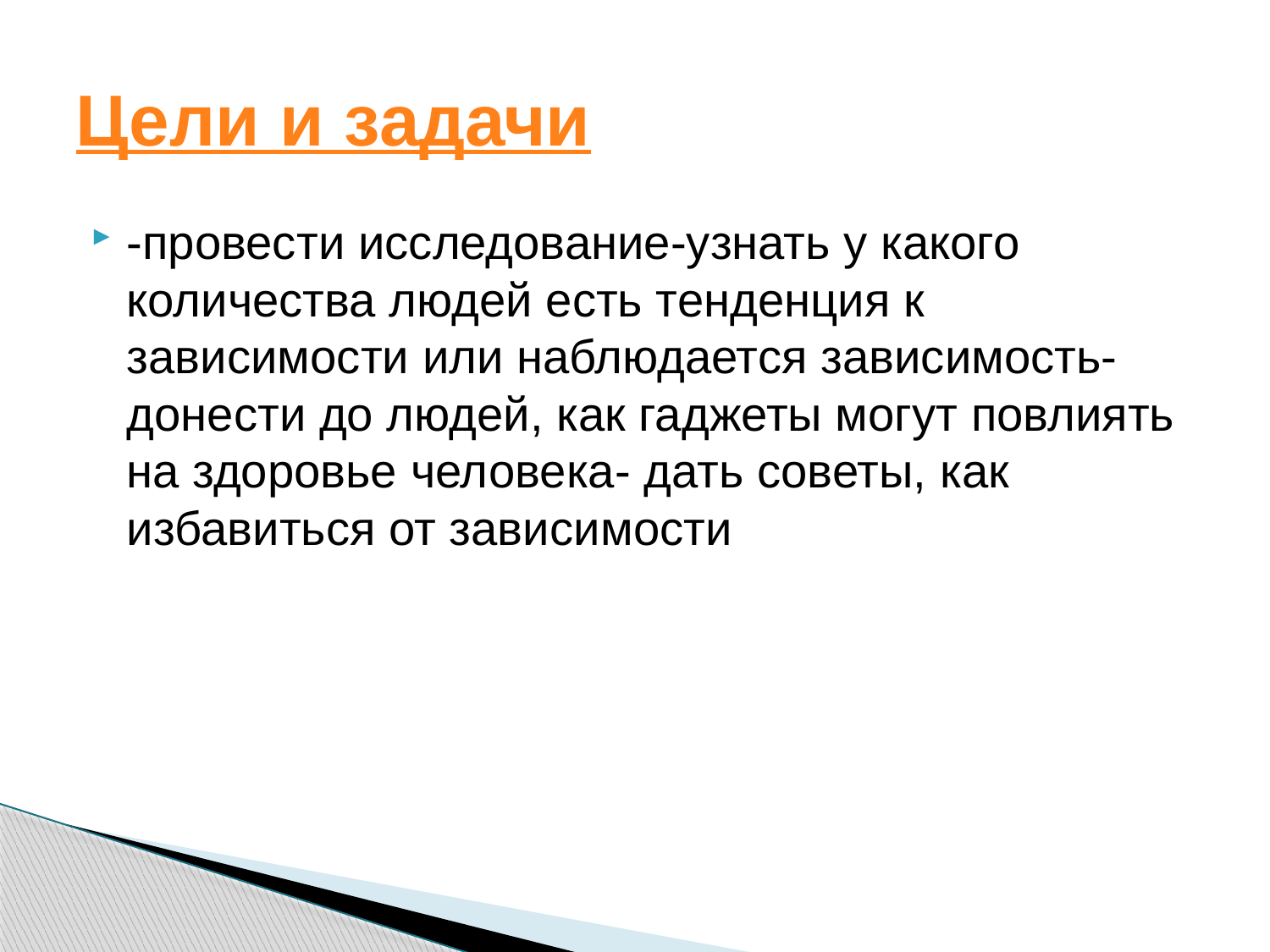

# Цели и задачи
-провести исследование-узнать у какого количества людей есть тенденция к зависимости или наблюдается зависимость- донести до людей, как гаджеты могут повлиять на здоровье человека- дать советы, как избавиться от зависимости